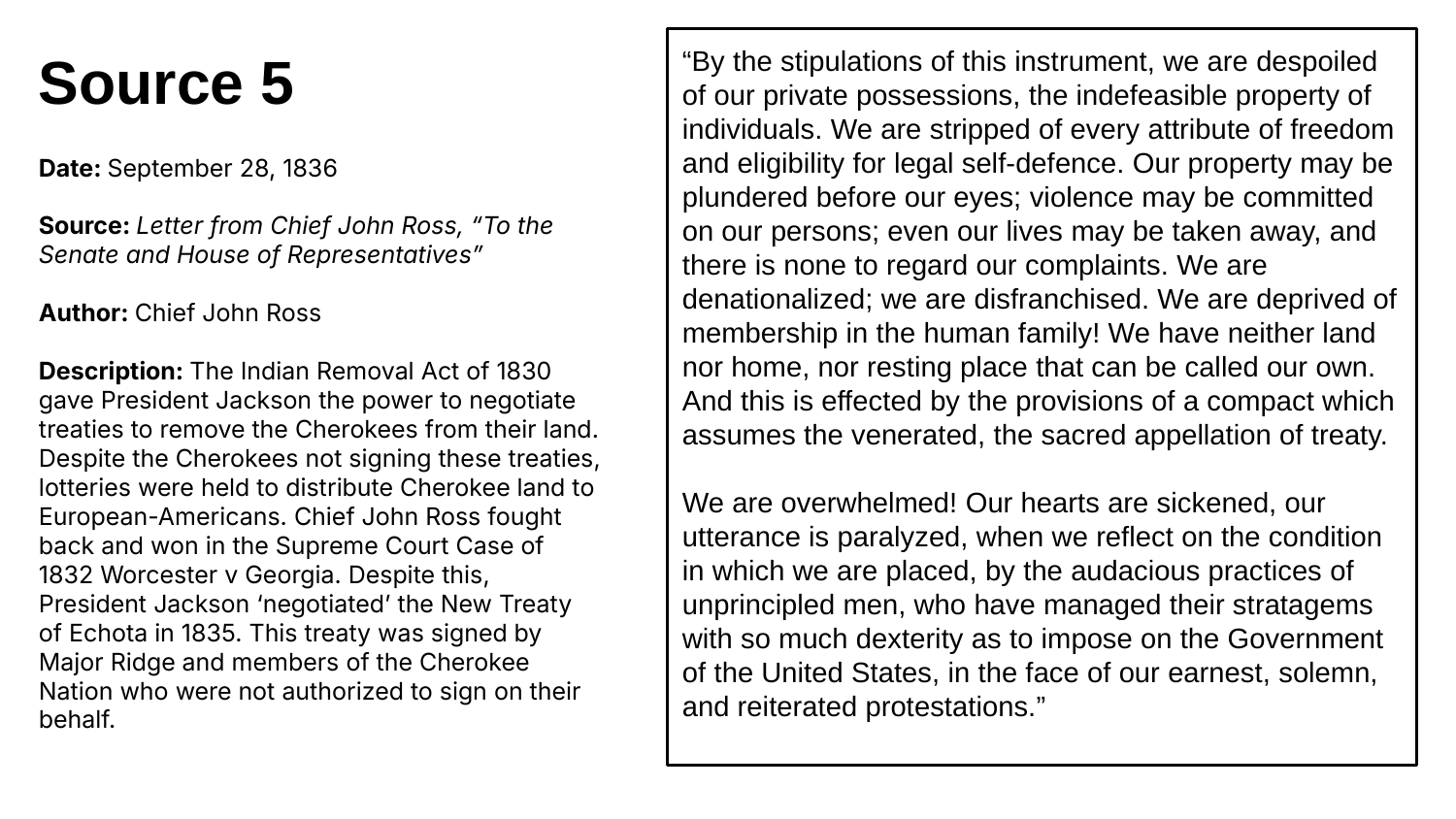

Source 5

Date: September 28, 1836

Source: Letter from Chief John Ross, “To the Senate and House of Representatives”

Author: Chief John Ross

Description: The Indian Removal Act of 1830 gave President Jackson the power to negotiate treaties to remove the Cherokees from their land. Despite the Cherokees not signing these treaties, lotteries were held to distribute Cherokee land to European-Americans. Chief John Ross fought back and won in the Supreme Court Case of 1832 Worcester v Georgia. Despite this, President Jackson ‘negotiated’ the New Treaty of Echota in 1835. This treaty was signed by Major Ridge and members of the Cherokee Nation who were not authorized to sign on their behalf.

“By the stipulations of this instrument, we are despoiled of our private possessions, the indefeasible property of individuals. We are stripped of every attribute of freedom and eligibility for legal self-defence. Our property may be plundered before our eyes; violence may be committed on our persons; even our lives may be taken away, and there is none to regard our complaints. We are denationalized; we are disfranchised. We are deprived of membership in the human family! We have neither land nor home, nor resting place that can be called our own. And this is effected by the provisions of a compact which assumes the venerated, the sacred appellation of treaty.

We are overwhelmed! Our hearts are sickened, our utterance is paralyzed, when we reflect on the condition in which we are placed, by the audacious practices of unprincipled men, who have managed their stratagems with so much dexterity as to impose on the Government of the United States, in the face of our earnest, solemn, and reiterated protestations.”